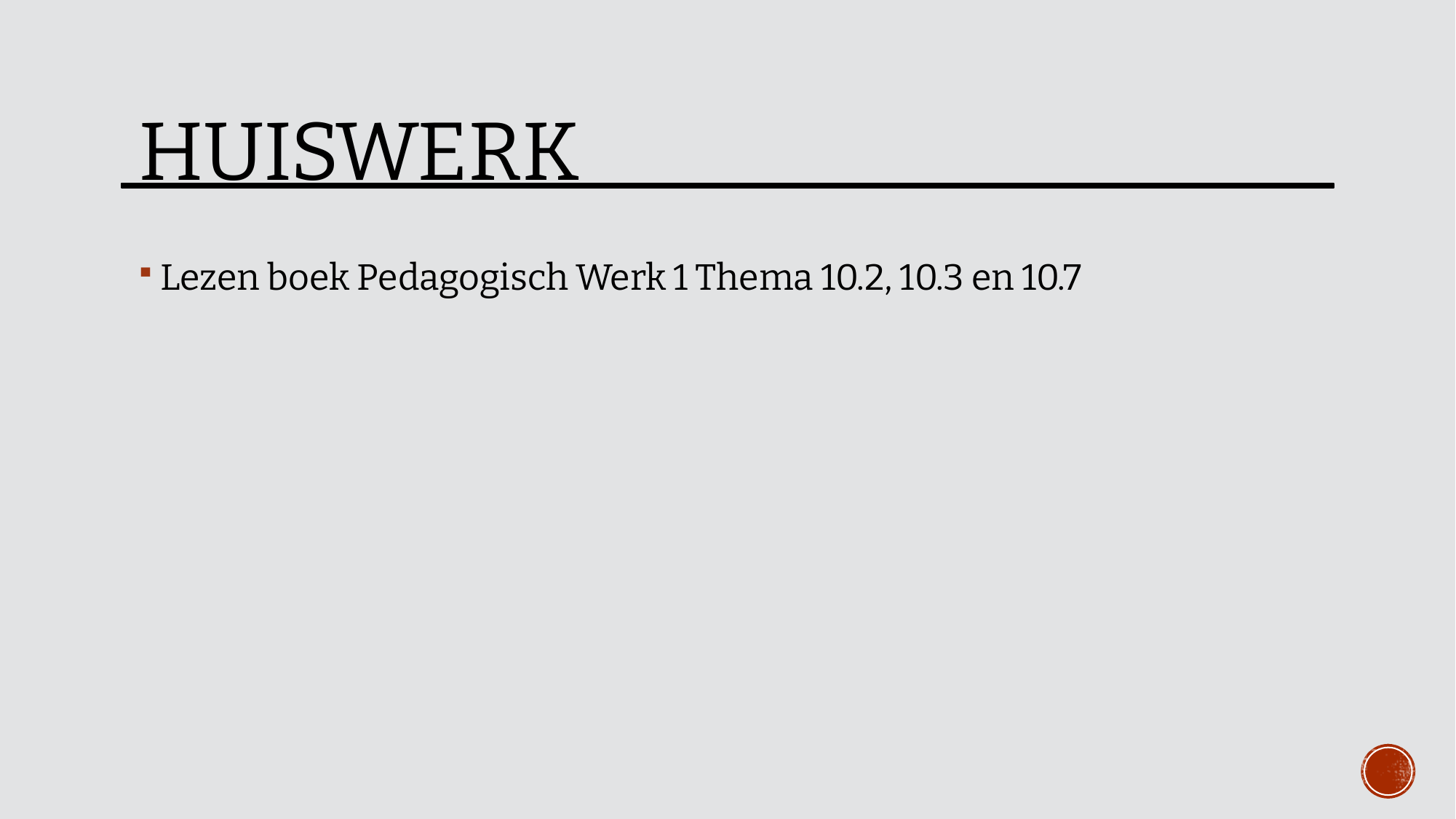

# Huiswerk

Lezen boek Pedagogisch Werk 1 Thema 10.2, 10.3 en 10.7